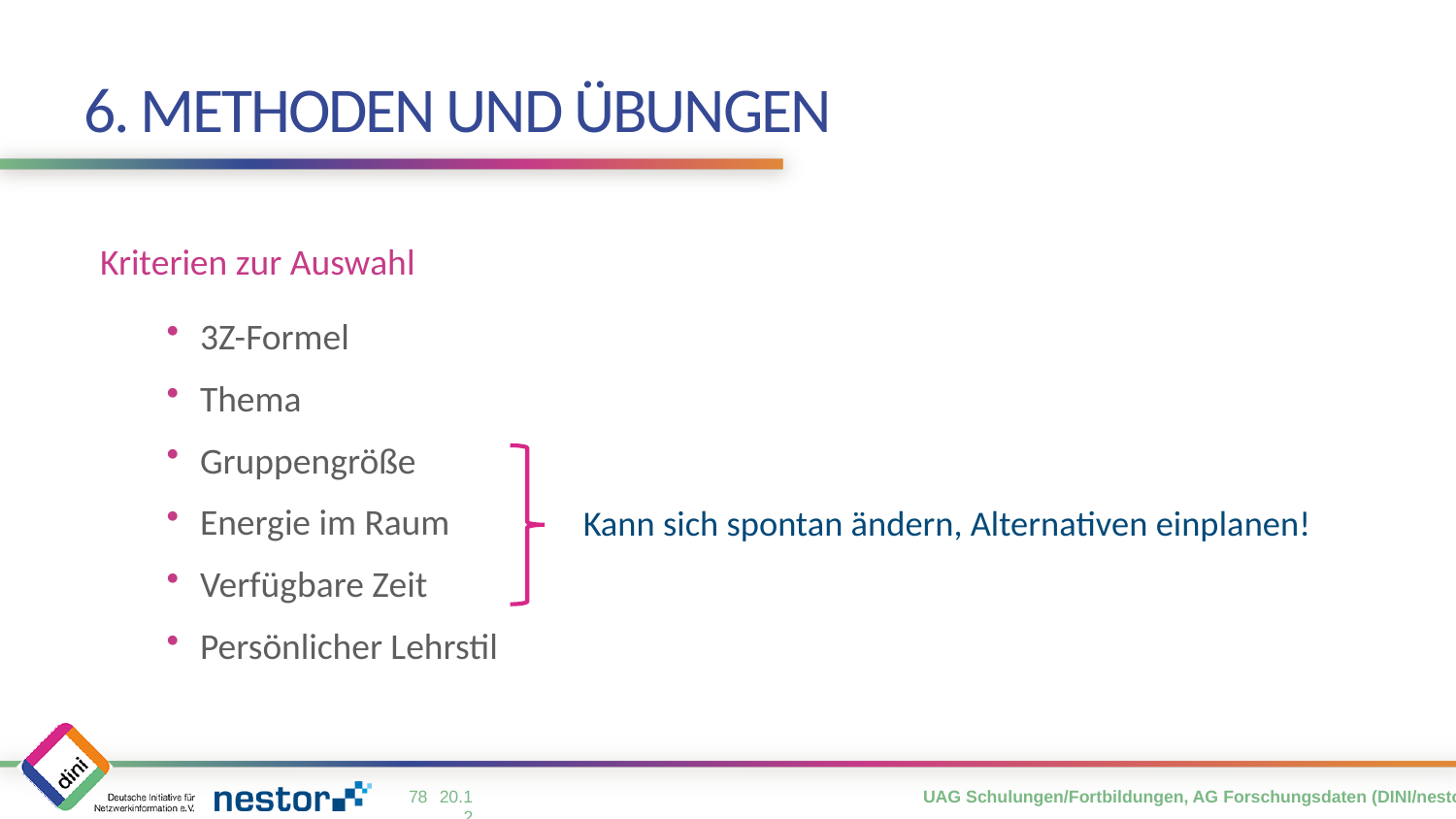

# 6. Methoden und Übungen
Kriterien zur Auswahl
3Z-Formel
Thema
Gruppengröße
Energie im Raum
Verfügbare Zeit
Persönlicher Lehrstil

Kann sich spontan ändern, Alternativen einplanen!
78
20.12